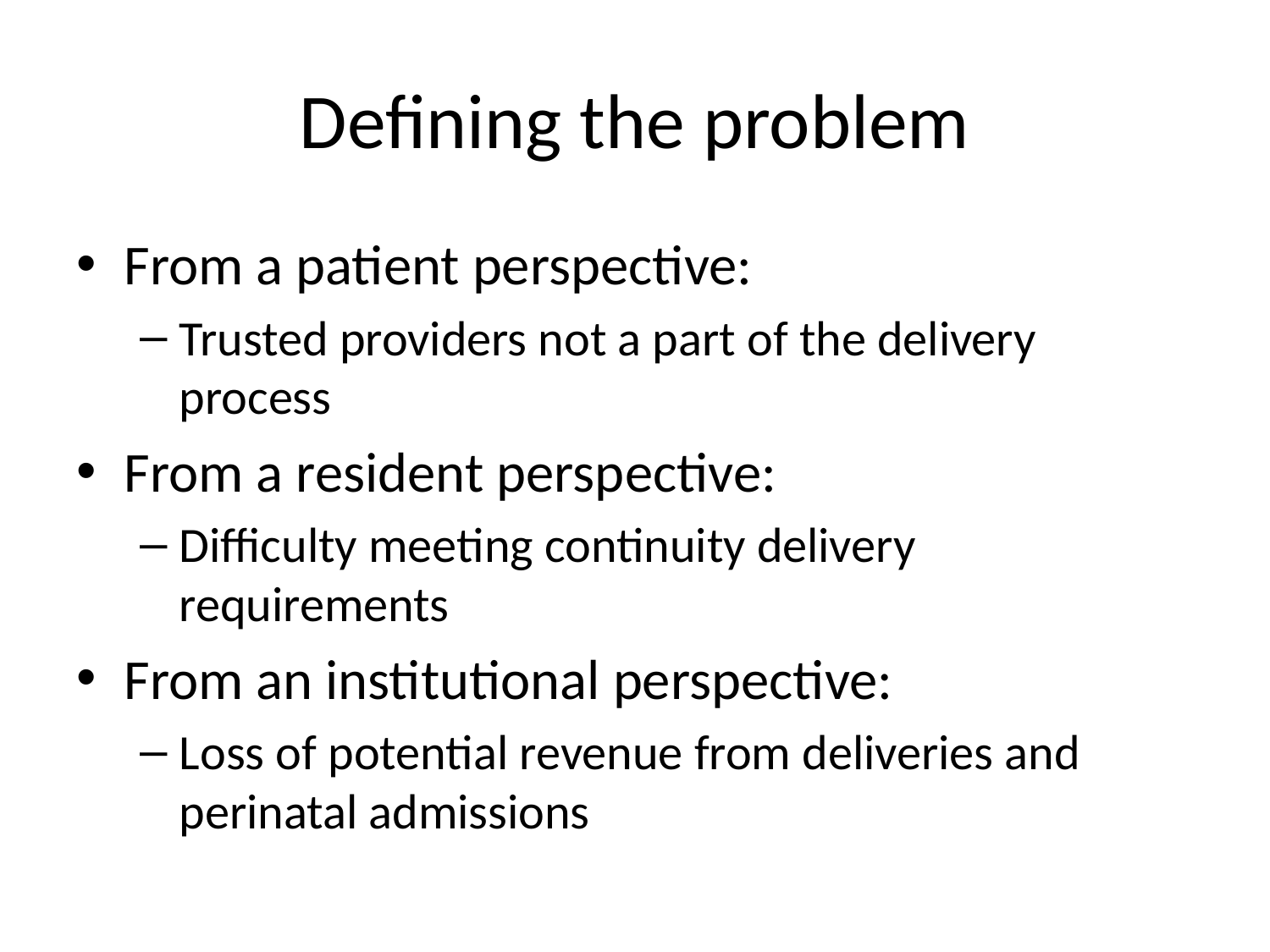

# Defining the problem
From a patient perspective:
Trusted providers not a part of the delivery process
From a resident perspective:
Difficulty meeting continuity delivery requirements
From an institutional perspective:
Loss of potential revenue from deliveries and perinatal admissions